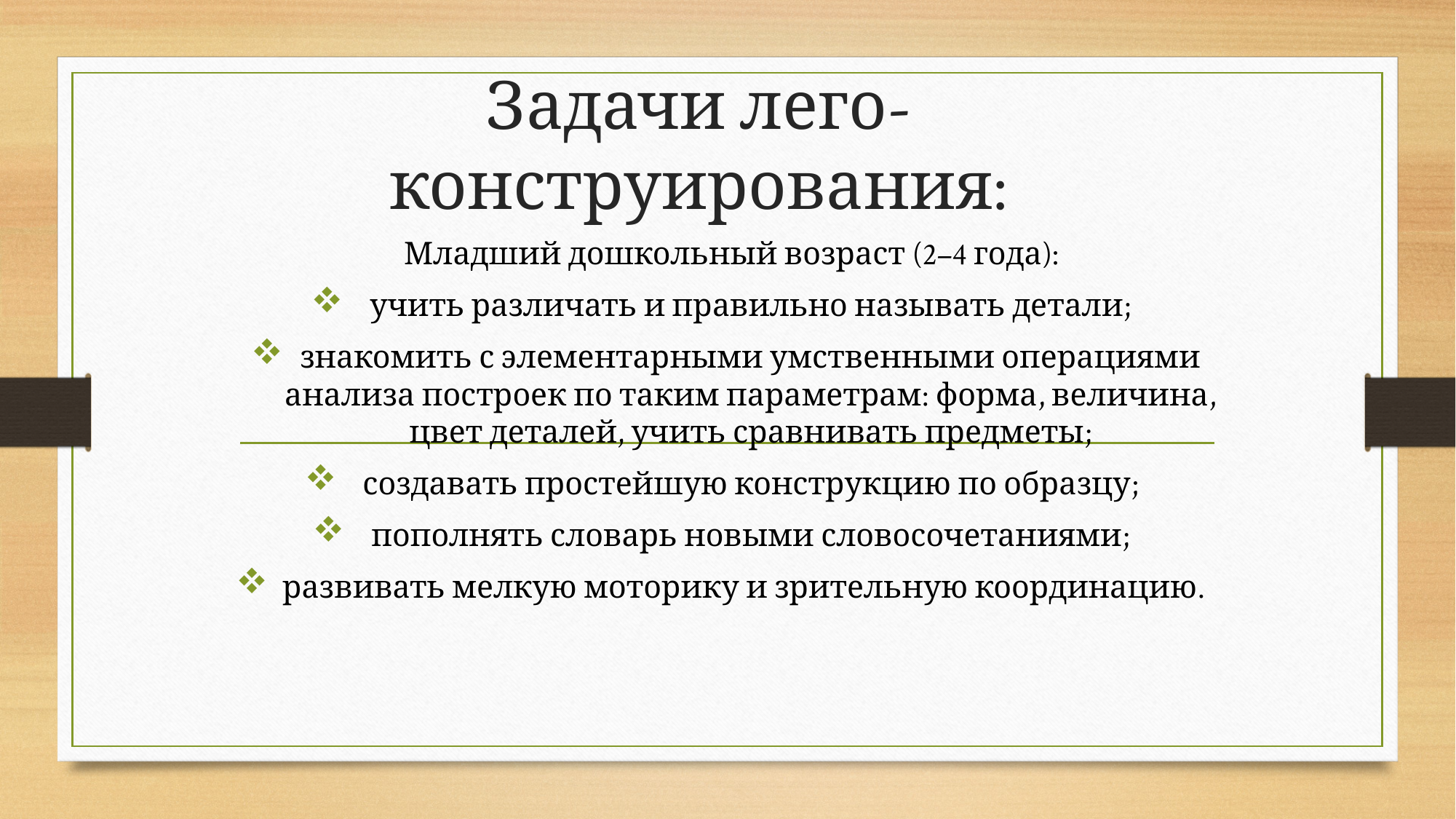

# Задачи лего-конструирования:
Младший дошкольный возраст (2–4 года):
учить различать и правильно называть детали;
знакомить с элементарными умственными операциями анализа построек по таким параметрам: форма, величина, цвет деталей, учить сравнивать предметы;
создавать простейшую конструкцию по образцу;
пополнять словарь новыми словосочетаниями;
развивать мелкую моторику и зрительную координацию.